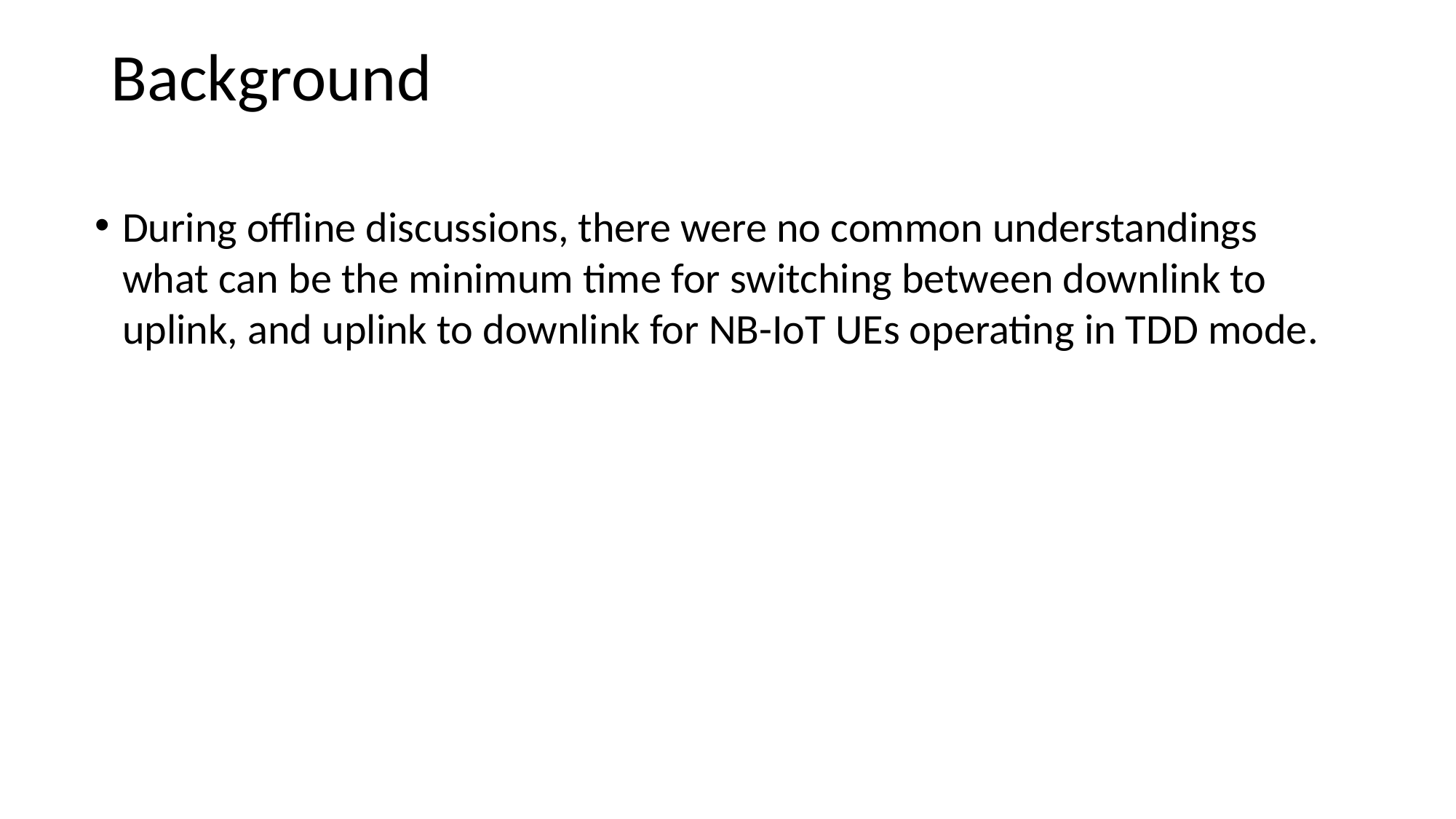

# Background
During offline discussions, there were no common understandings what can be the minimum time for switching between downlink to uplink, and uplink to downlink for NB-IoT UEs operating in TDD mode.